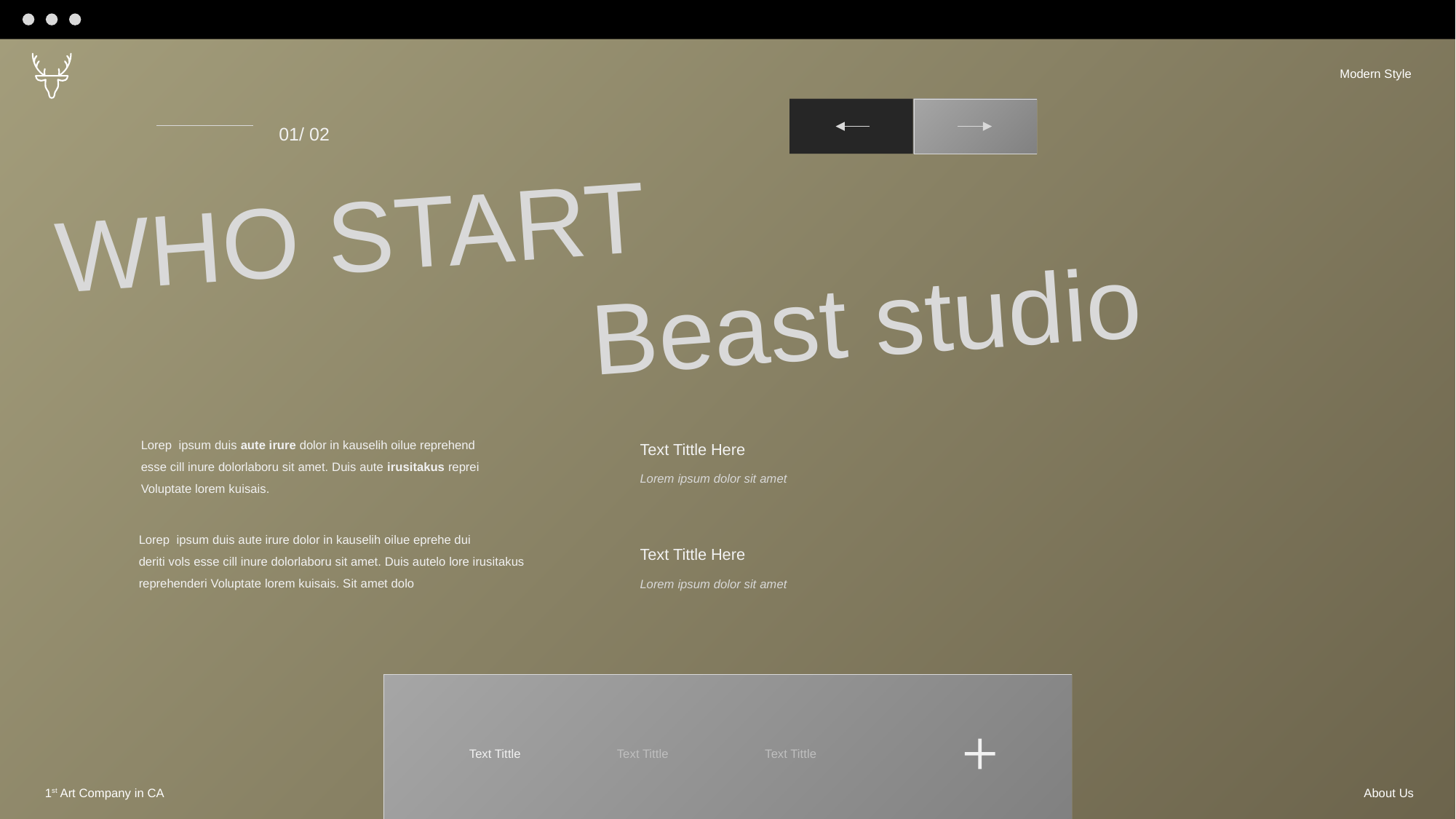

Modern Style
01/ 02

WHO START
                   Beast studio
Lorep  ipsum duis aute irure dolor in kauselih oilue reprehend
esse cill inure dolorlaboru sit amet. Duis aute irusitakus reprei
Voluptate lorem kuisais.
Text Tittle Here
Lorem ipsum dolor sit amet
Lorep  ipsum duis aute irure dolor in kauselih oilue eprehe dui
deriti vols esse cill inure dolorlaboru sit amet. Duis autelo lore irusitakus reprehenderi Voluptate lorem kuisais. Sit amet dolo
Text Tittle Here
Lorem ipsum dolor sit amet

Text Tittle
Text Tittle
Text Tittle
1st Art Company in CA
About Us